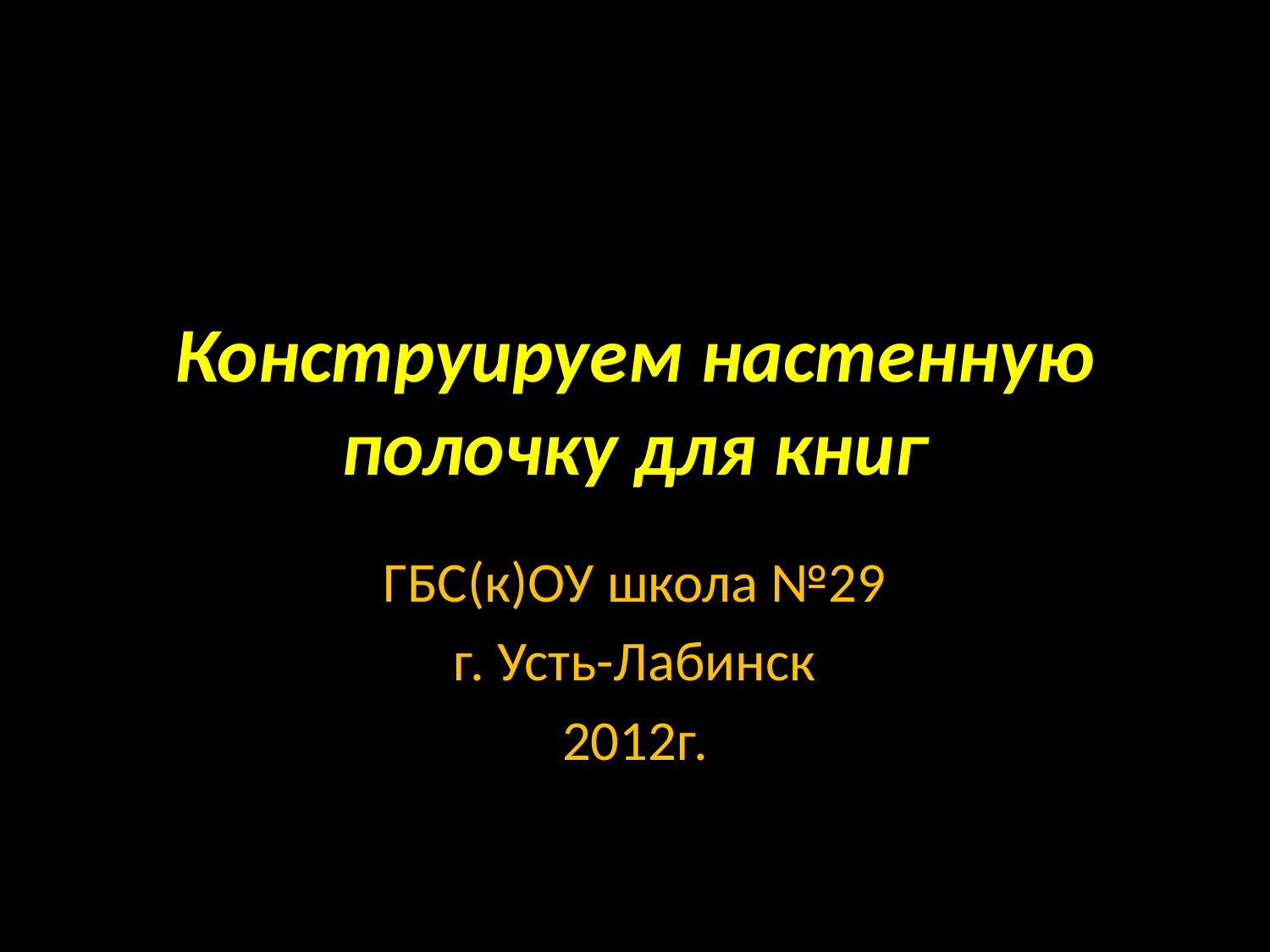

# Конструируем настенную полочку для книг
ГБС(к)ОУ школа №29
г. Усть-Лабинск
2012г.